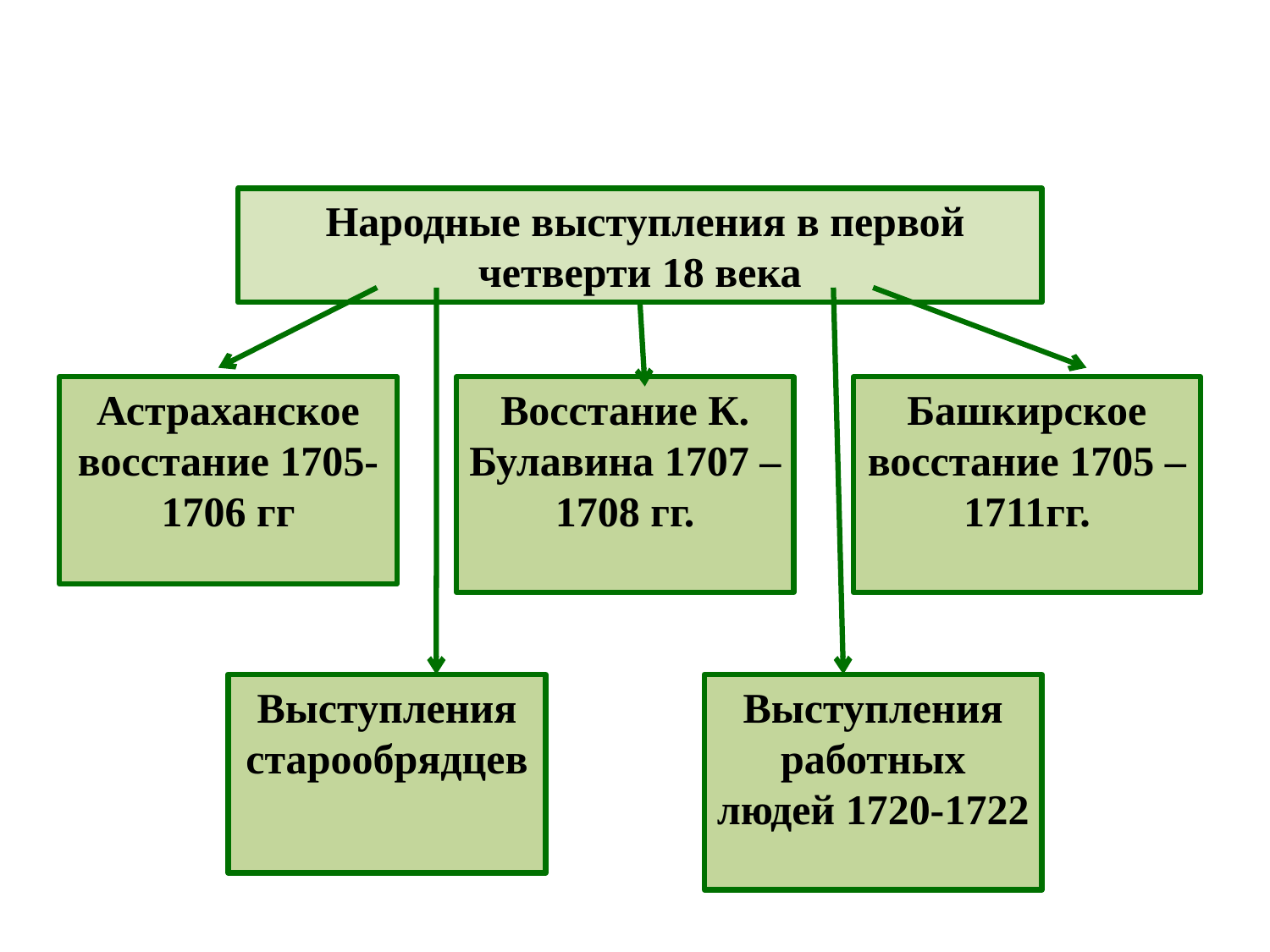

Народные выступления в первой четверти 18 века

Астраханское восстание 1705-1706 гг

Восстание К. Булавина 1707 – 1708 гг.

Башкирское восстание 1705 – 1711гг.

Выступления старообрядцев

Выступления работных людей 1720-1722